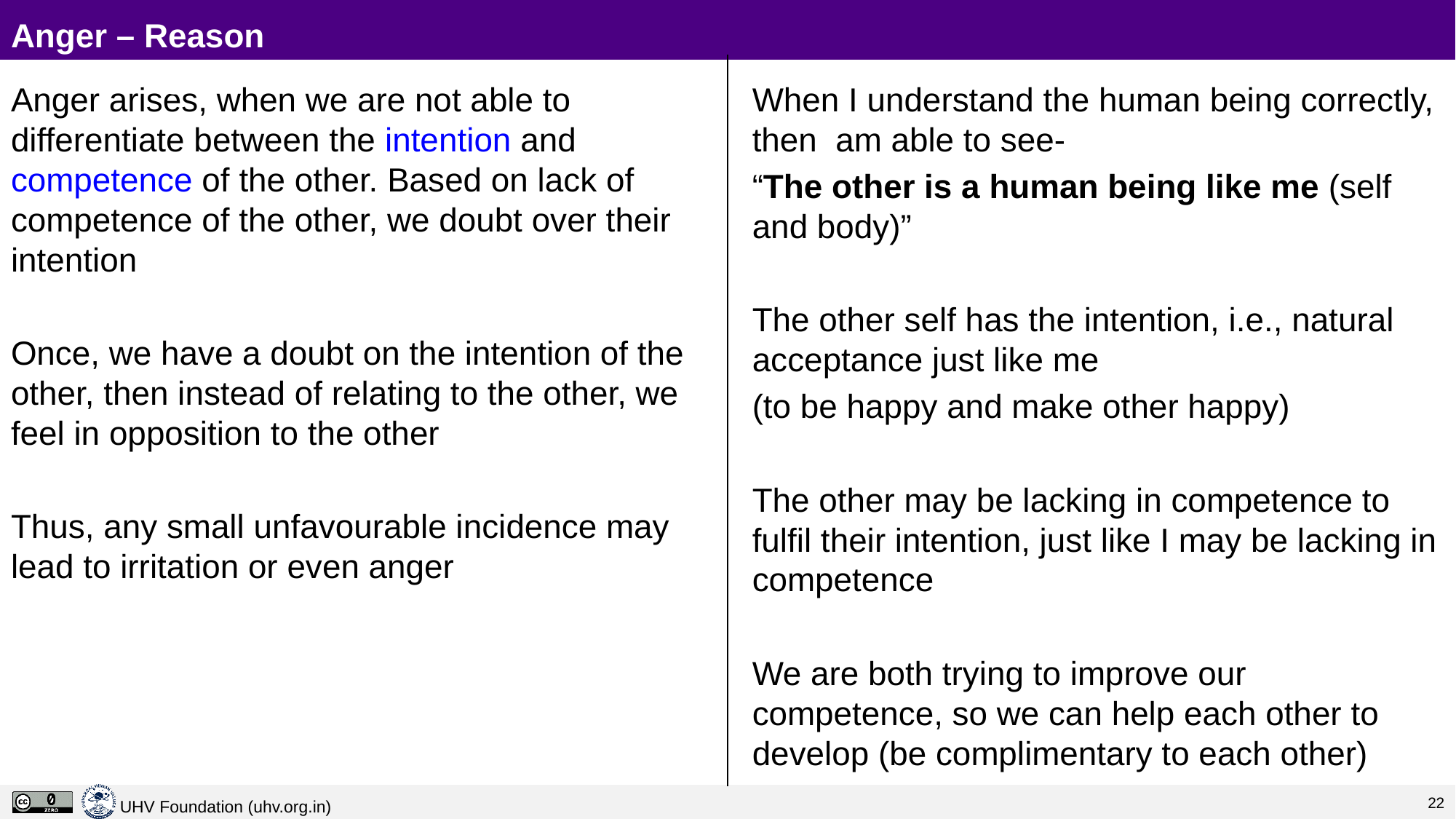

# Anger – Reason					Anger – Solution
Anger arises, when we are not able to differentiate between the intention and competence of the other. Based on lack of competence of the other, we doubt over their intention

Once, we have a doubt on the intention of the other, then instead of relating to the other, we feel in opposition to the other

Thus, any small unfavourable incidence may lead to irritation or even anger
When I understand the human being correctly, then  am able to see-
“The other is a human being like me (self and body)”

The other self has the intention, i.e., natural acceptance just like me
(to be happy and make other happy)

The other may be lacking in competence to fulfil their intention, just like I may be lacking in competence

We are both trying to improve our competence, so we can help each other to develop (be complimentary to each other)